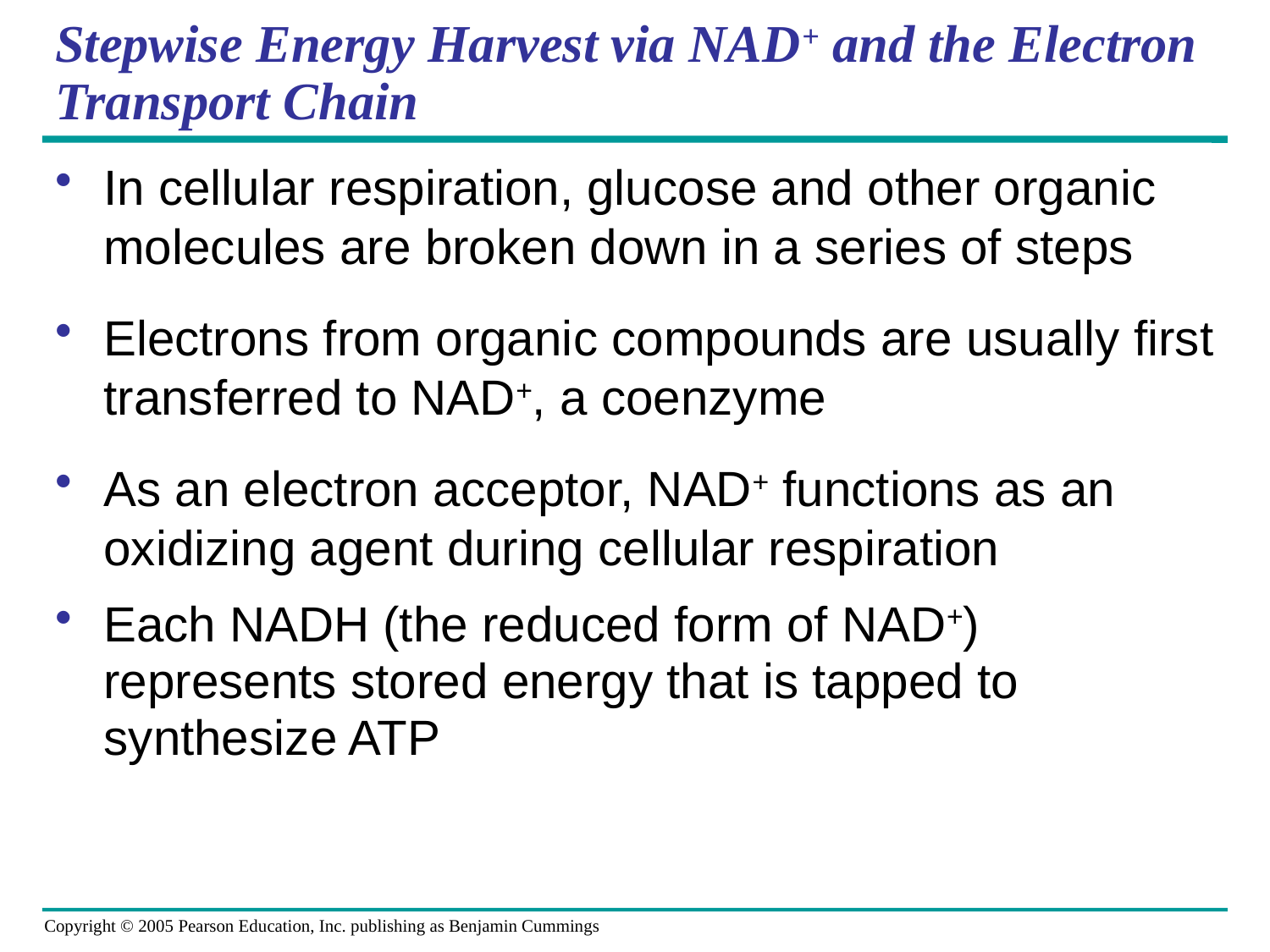

# Stepwise Energy Harvest via NAD+ and the Electron Transport Chain
In cellular respiration, glucose and other organic molecules are broken down in a series of steps
Electrons from organic compounds are usually first transferred to NAD+, a coenzyme
As an electron acceptor, NAD+ functions as an oxidizing agent during cellular respiration
Each NADH (the reduced form of NAD+) represents stored energy that is tapped to synthesize ATP